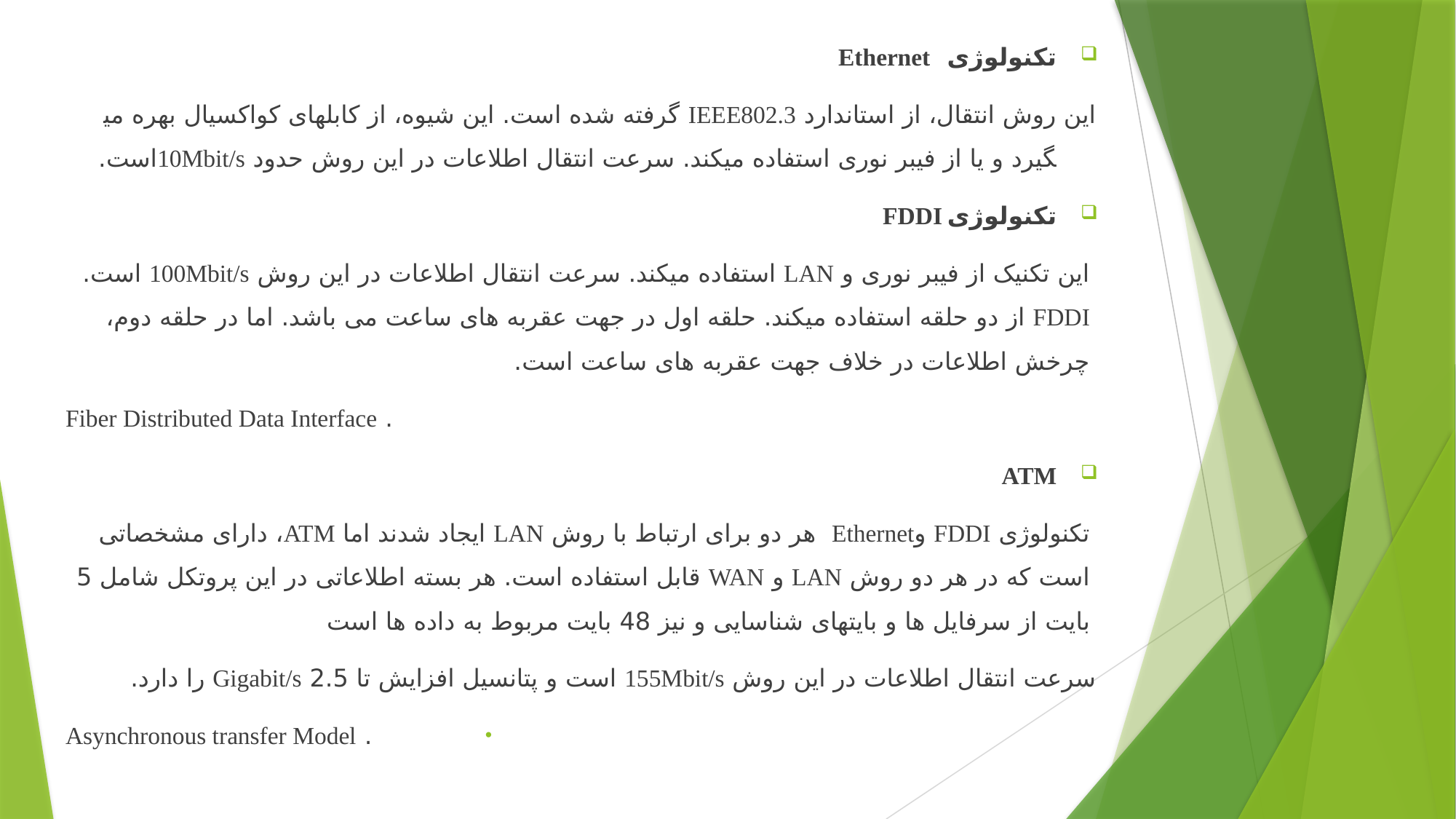

تکنولوژی  Ethernet
این روش انتقال، از استاندارد IEEE802.3 گرفته شده است. این شیوه، از کابلهای کواکسیال بهره می­گیرد و یا از فیبر نوری استفاده می­کند. سرعت انتقال اطلاعات در این روش حدود 10Mbit/sاست.
تکنولوژی FDDI
این تکنیک از فیبر نوری و LAN استفاده می­کند. سرعت انتقال اطلاعات در این روش 100Mbit/s است. FDDI از دو حلقه استفاده می­کند. حلقه اول در جهت عقربه های ساعت می باشد. اما در حلقه دوم، چرخش اطلاعات در خلاف جهت عقربه های ساعت است.
 . Fiber Distributed Data Interface
ATM
تکنولوژی FDDI وEthernet  هر دو برای ارتباط با روش LAN ایجاد شدند اما ATM، دارای مشخصاتی است که در هر دو روش LAN و WAN قابل استفاده است. هر بسته اطلاعاتی در این پروتکل شامل 5 بایت از سرفایل ها و بایت­های شناسایی و نیز 48 بایت مربوط به داده ها است
سرعت انتقال اطلاعات در این روش 155Mbit/s است و پتانسیل افزایش تا 2.5 Gigabit/s را دارد.
. Asynchronous transfer Model